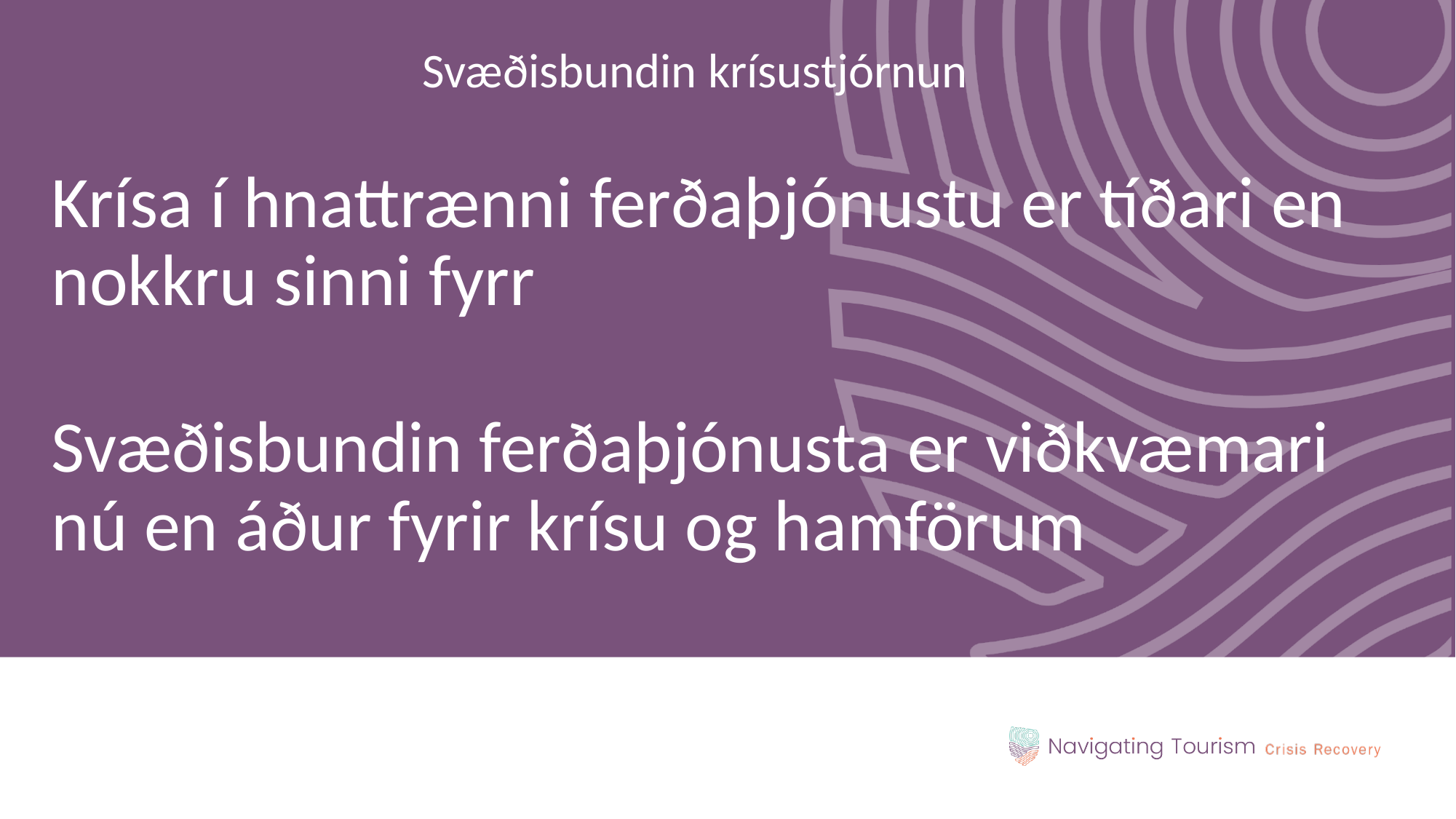

Svæðisbundin krísustjórnun
Krísa í hnattrænni ferðaþjónustu er tíðari en nokkru sinni fyrr

Svæðisbundin ferðaþjónusta er viðkvæmari nú en áður fyrir krísu og hamförum

Svæðisbundin krísustjórnun í ferðaþjónustu er því mikilvæg
	> Mikilvægi samstarfs ólíkra aðila til að geta brugðist við krísu